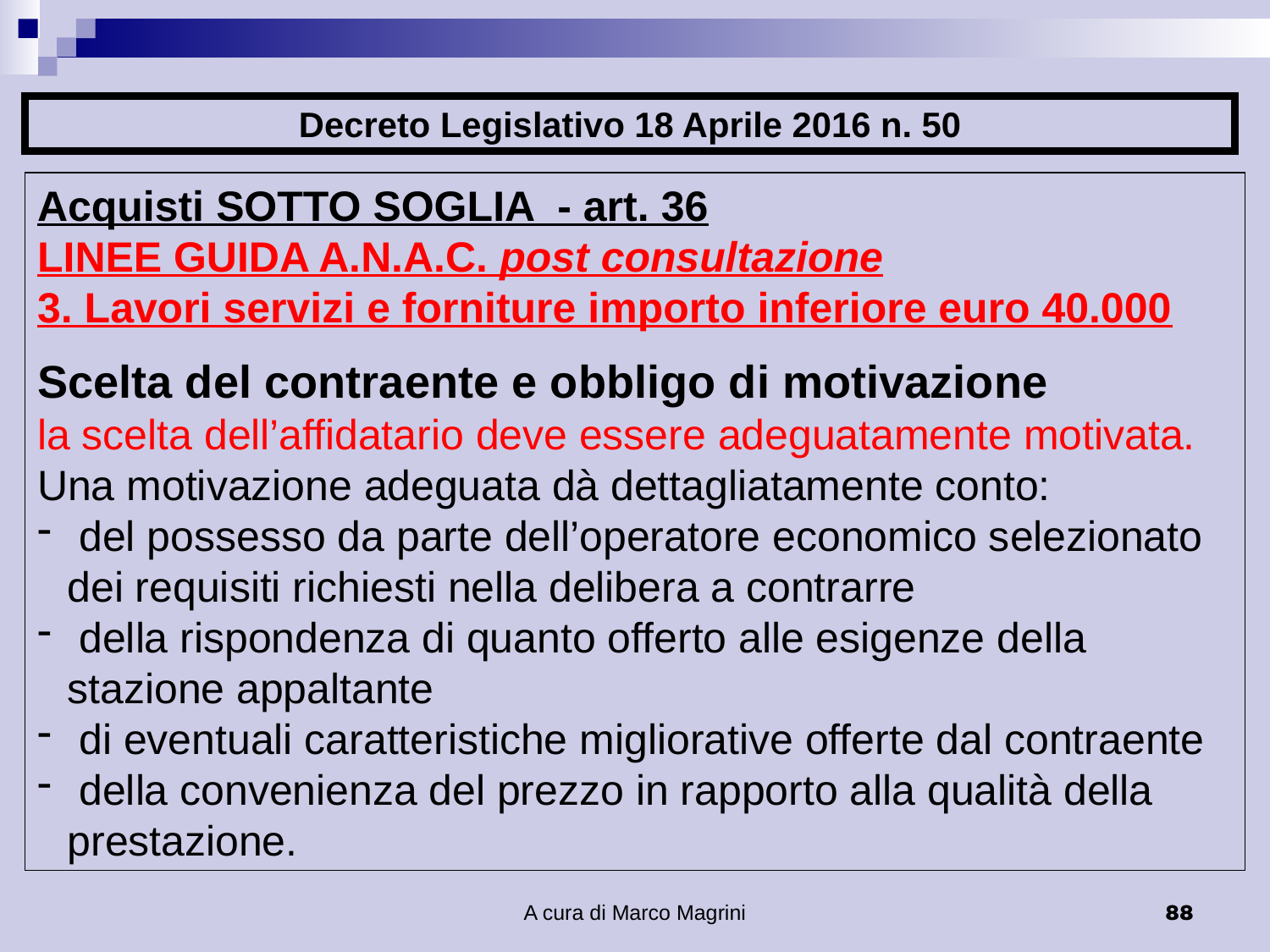

Decreto Legislativo 18 Aprile 2016 n. 50
Acquisti SOTTO SOGLIA  - art. 36
LINEE GUIDA A.N.A.C. post consultazione
3. Lavori servizi e forniture importo inferiore euro 40.000

Scelta del contraente e obbligo di motivazione
la scelta dell’affidatario deve essere adeguatamente motivata. Una motivazione adeguata dà dettagliatamente conto:
 del possesso da parte dell’operatore economico selezionato dei requisiti richiesti nella delibera a contrarre
 della rispondenza di quanto offerto alle esigenze della stazione appaltante
 di eventuali caratteristiche migliorative offerte dal contraente
 della convenienza del prezzo in rapporto alla qualità della prestazione.

A cura di Marco Magrini
88